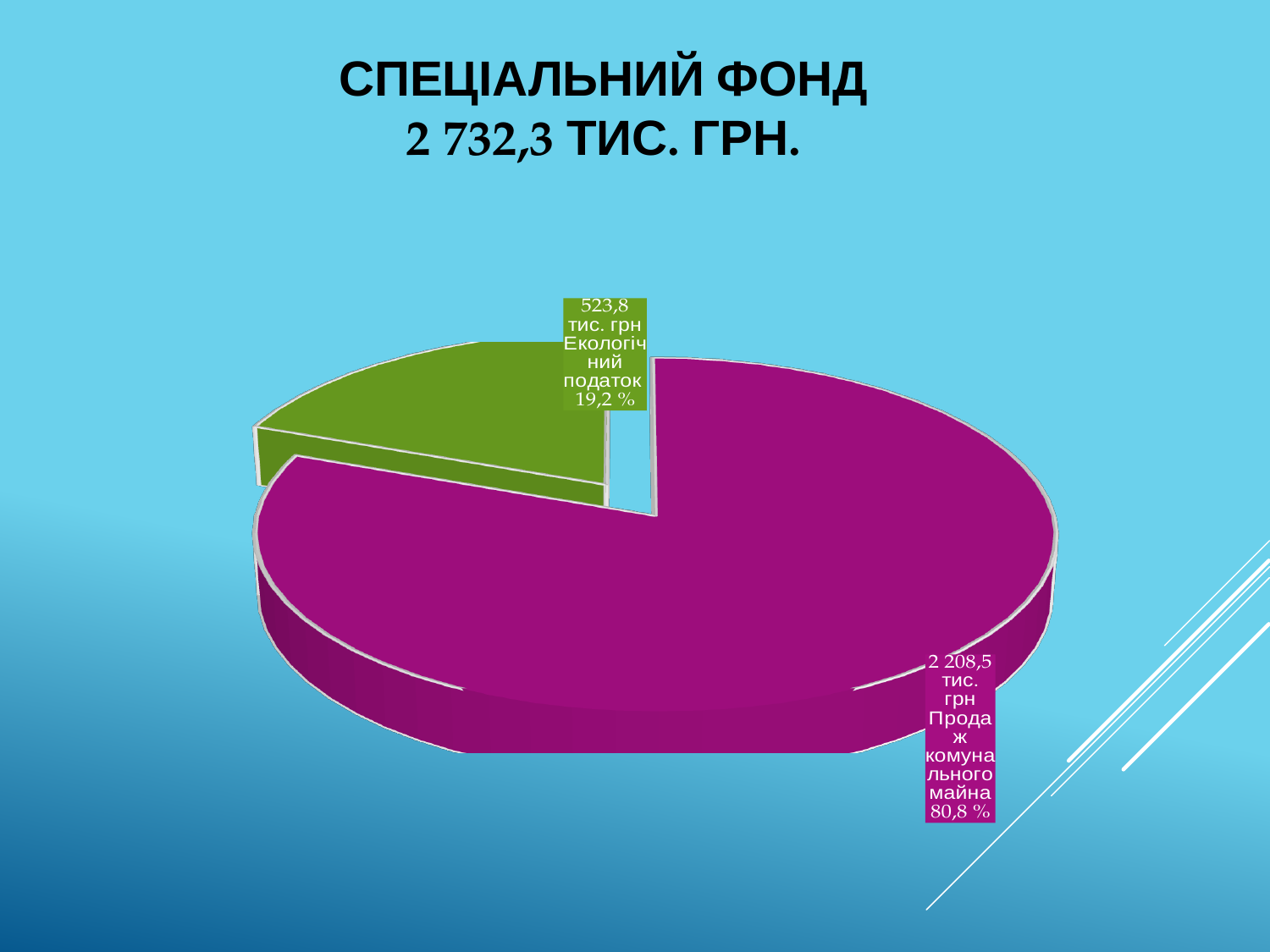

# Спеціальний фонд 2 732,3 тис. грн.

[unsupported chart]